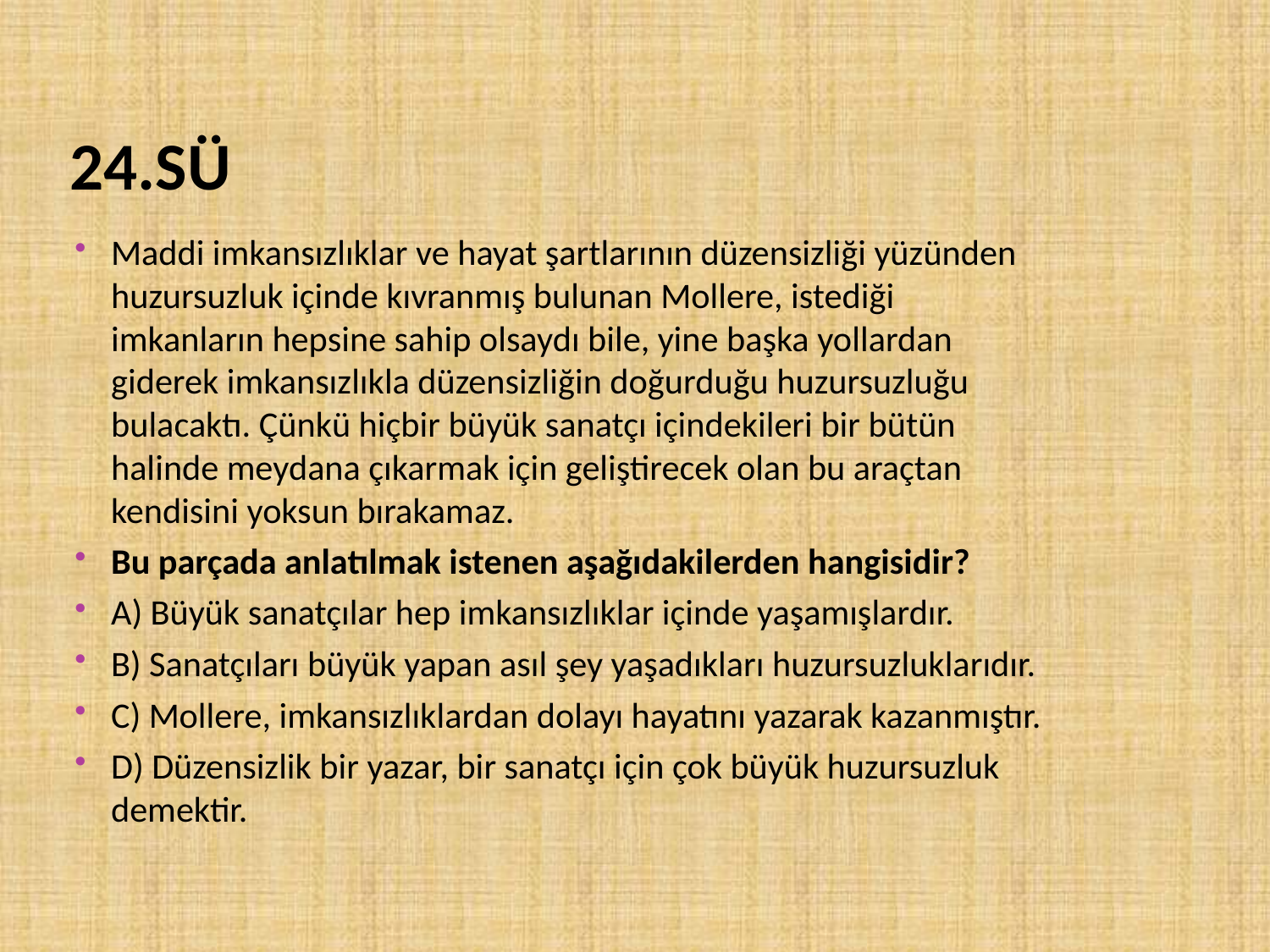

# 24.SÜ
Maddi imkansızlıklar ve hayat şartlarının düzensizliği yüzünden huzursuzluk içinde kıvranmış bulunan Mollere, istediği imkanların hepsine sahip olsaydı bile, yine başka yollardan giderek imkansızlıkla düzensizliğin doğurduğu huzursuzluğu bulacaktı. Çünkü hiçbir büyük sanatçı içindekileri bir bütün halinde meydana çıkarmak için geliştirecek olan bu araçtan kendisini yoksun bırakamaz.
Bu parçada anlatılmak istenen aşağıdakilerden hangisidir?
A) Büyük sanatçılar hep imkansızlıklar içinde yaşamışlardır.
B) Sanatçıları büyük yapan asıl şey yaşadıkları huzursuzluklarıdır.
C) Mollere, imkansızlıklardan dolayı hayatını yazarak kazanmıştır.
D) Düzensizlik bir yazar, bir sanatçı için çok büyük huzursuzluk demektir.